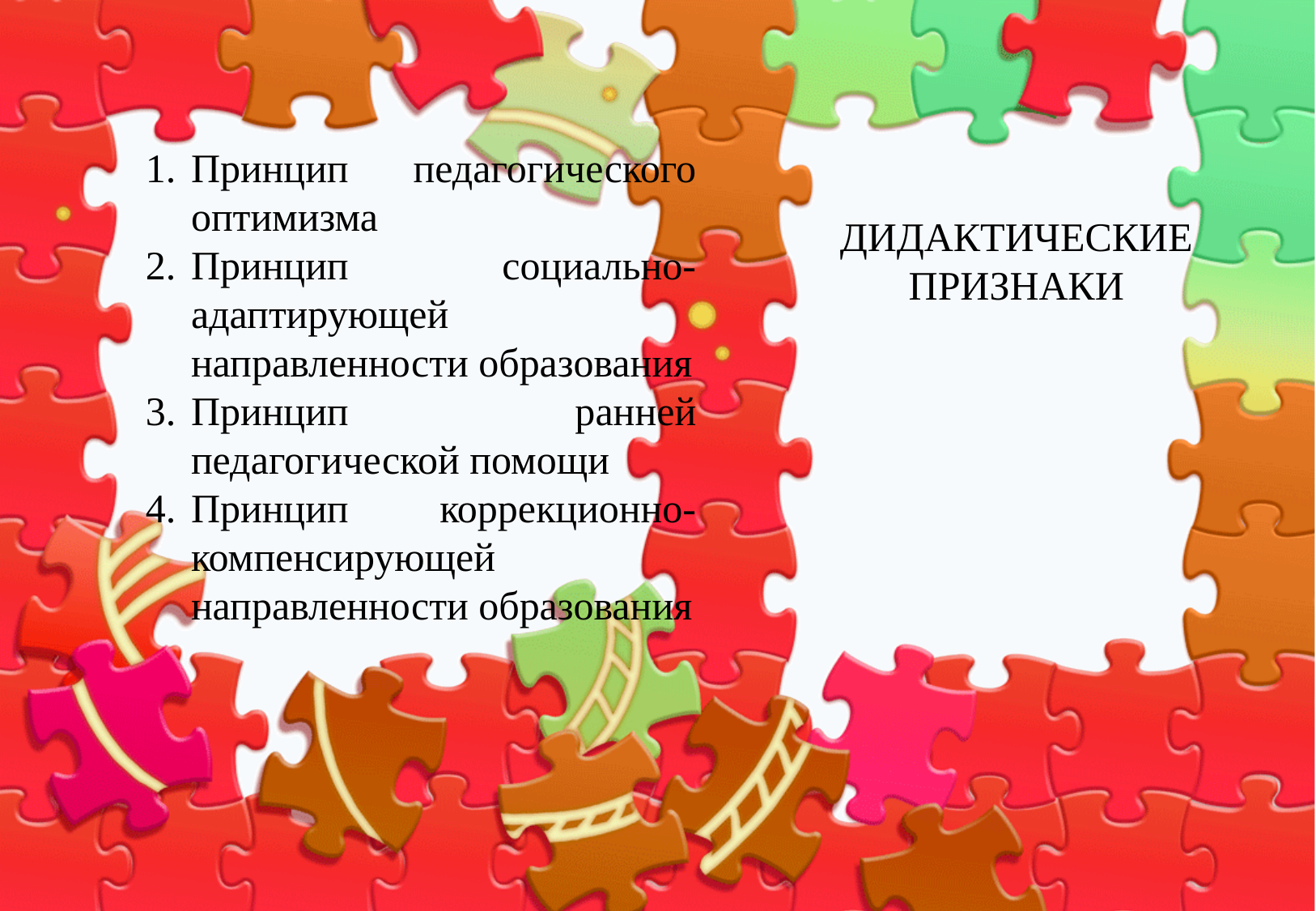

Принцип педагогического оптимизма
Принцип социально-адаптирующей направленности образования
Принцип ранней педагогической помощи
Принцип коррекционно-компенсирующей направленности образования
ДИДАКТИЧЕСКИЕ ПРИЗНАКИ